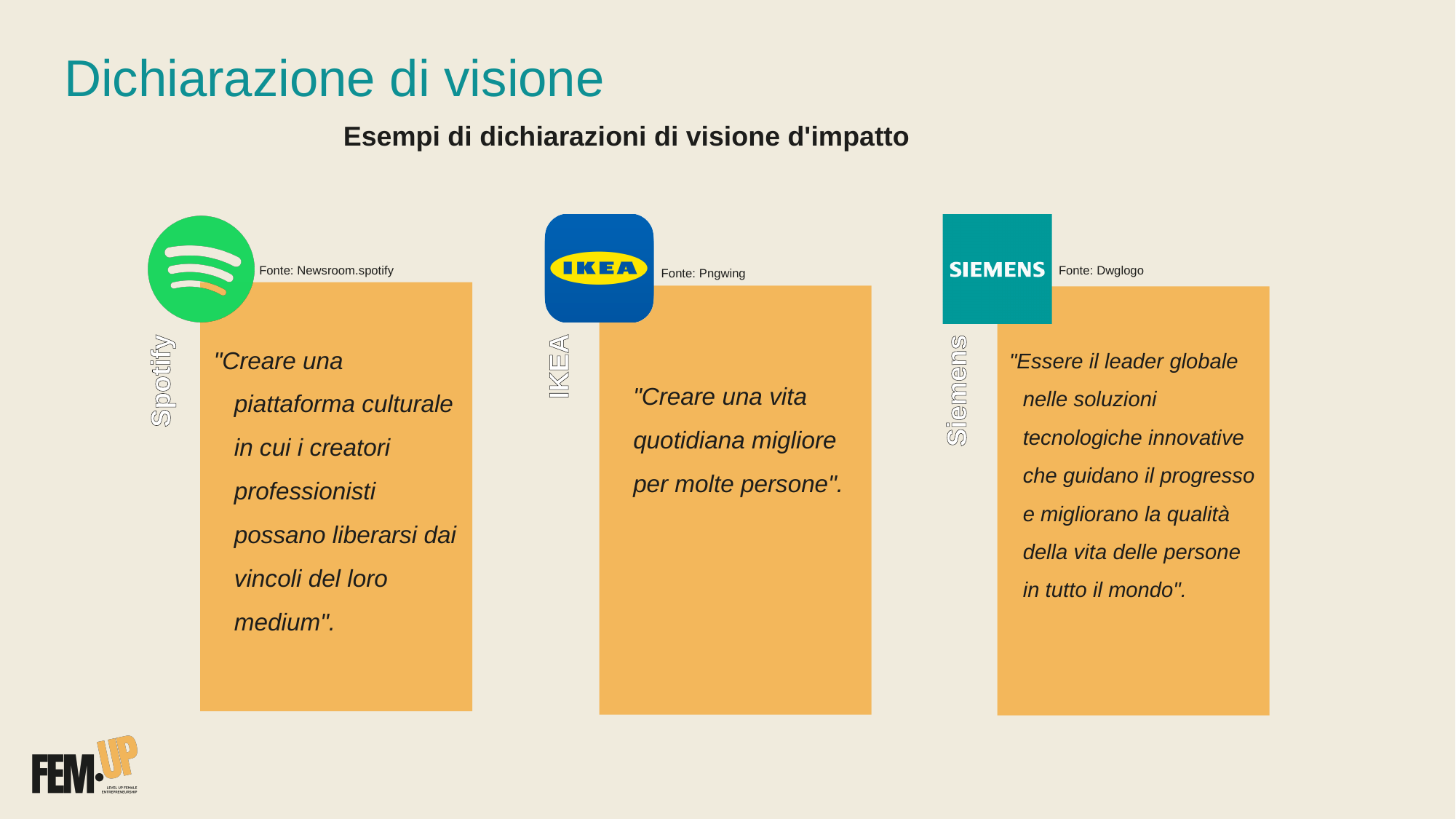

# Dichiarazione di visione
Esempi di dichiarazioni di visione d'impatto
Spotify
"Creare una piattaforma culturale in cui i creatori professionisti possano liberarsi dai vincoli del loro medium".
IKEA

   "Creare una vita quotidiana migliore per molte persone".
Siemens
"Essere il leader globale nelle soluzioni tecnologiche innovative che guidano il progresso e migliorano la qualità della vita delle persone in tutto il mondo".
Fonte: Dwglogo
Fonte: Newsroom.spotify
Fonte: Pngwing